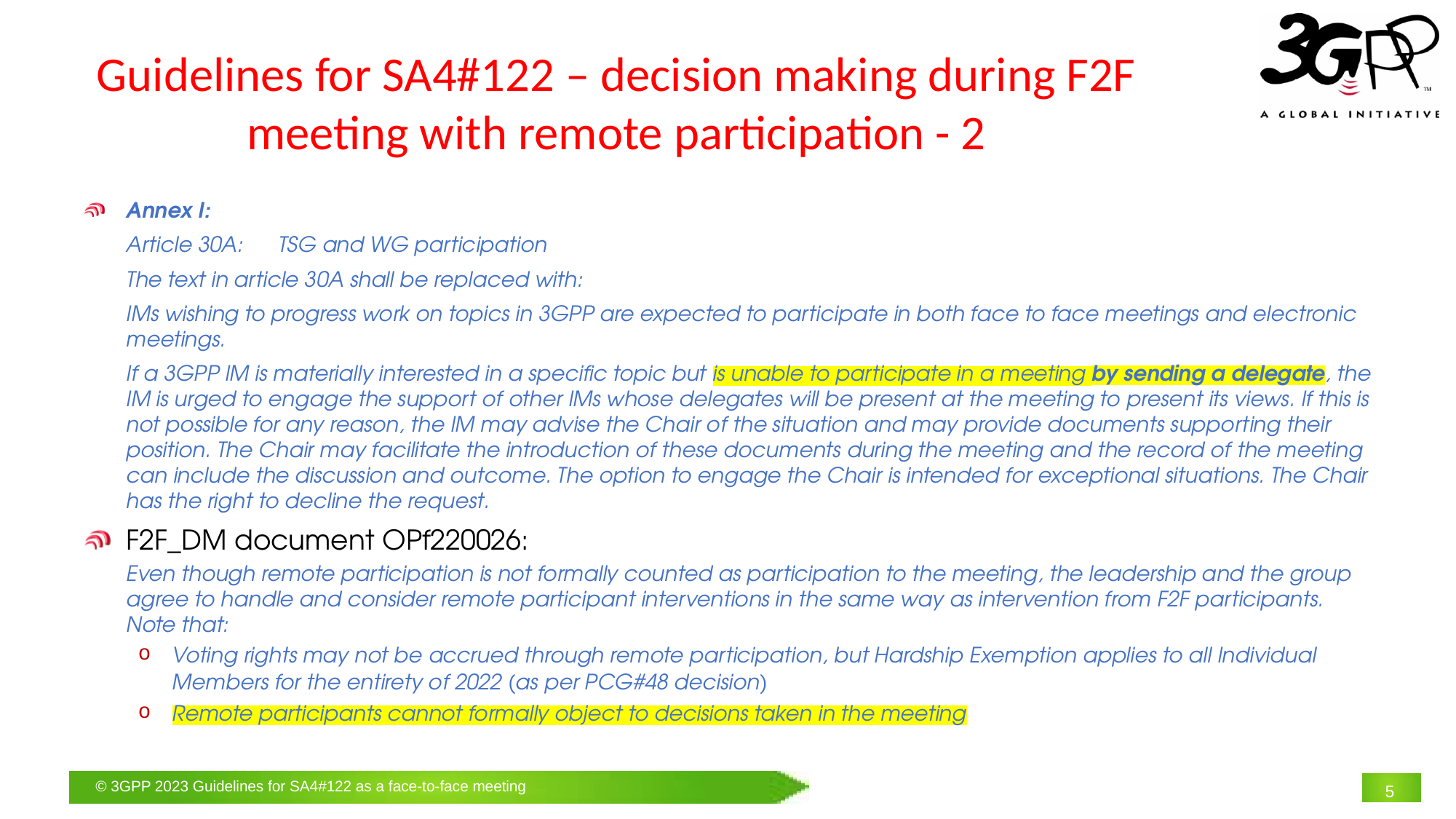

# Guidelines for SA4#122 – decision making during F2F meeting with remote participation - 2
Annex I:
Article 30A:      TSG and WG participation
The text in article 30A shall be replaced with:
IMs wishing to progress work on topics in 3GPP are expected to participate in both face to face meetings and electronic meetings.
If a 3GPP IM is materially interested in a specific topic but is unable to participate in a meeting by sending a delegate, the IM is urged to engage the support of other IMs whose delegates will be present at the meeting to present its views. If this is not possible for any reason, the IM may advise the Chair of the situation and may provide documents supporting their position. The Chair may facilitate the introduction of these documents during the meeting and the record of the meeting can include the discussion and outcome. The option to engage the Chair is intended for exceptional situations. The Chair has the right to decline the request.
F2F_DM document OPf220026:
Even though remote participation is not formally counted as participation to the meeting, the leadership and the group agree to handle and consider remote participant interventions in the same way as intervention from F2F participants.  Note that:
Voting rights may not be accrued through remote participation, but Hardship Exemption applies to all Individual Members for the entirety of 2022 (as per PCG#48 decision)
Remote participants cannot formally object to decisions taken in the meeting
5